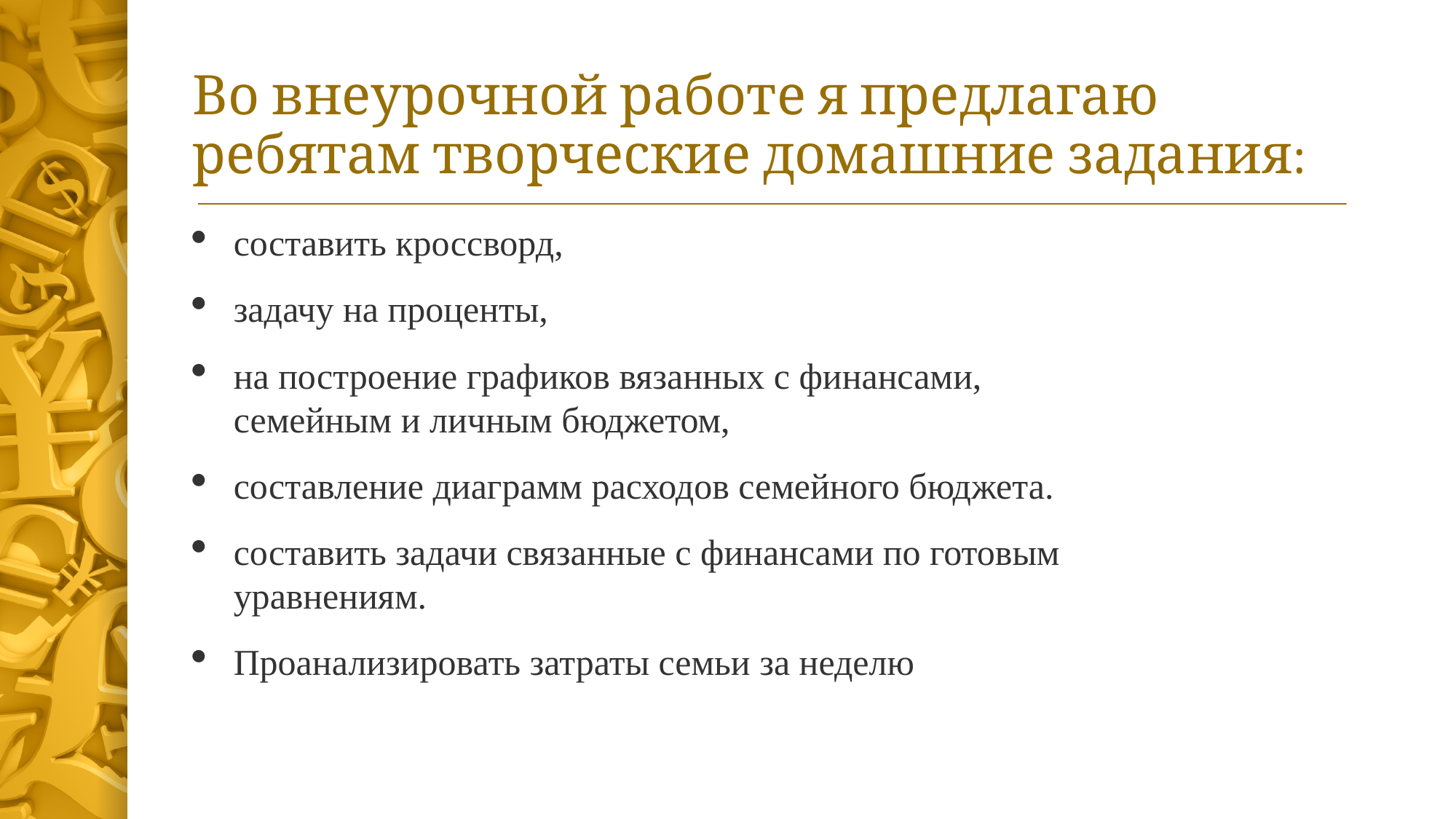

# Во внеурочной работе я предлагаю ребятам творческие домашние задания:
составить кроссворд,
задачу на проценты,
на построение графиков вязанных с финансами, семейным и личным бюджетом,
составление диаграмм расходов семейного бюджета.
составить задачи связанные с финансами по готовым уравнениям.
Проанализировать затраты семьи за неделю